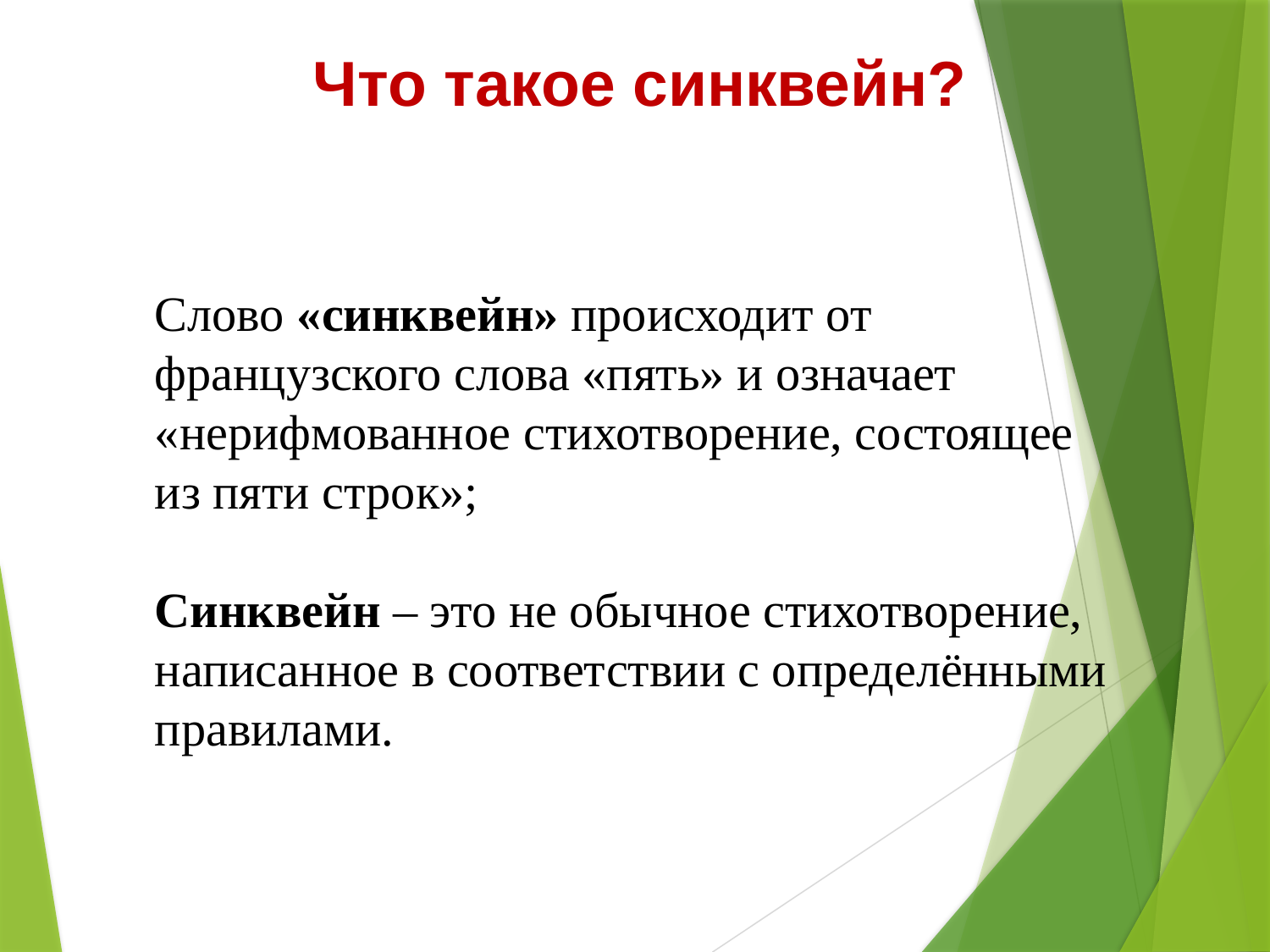

Что такое синквейн?
Слово «синквейн» происходит от французского слова «пять» и означает «нерифмованное стихотворение, состоящее из пяти строк»;

Синквейн – это не обычное стихотворение, написанное в соответствии с определёнными правилами.